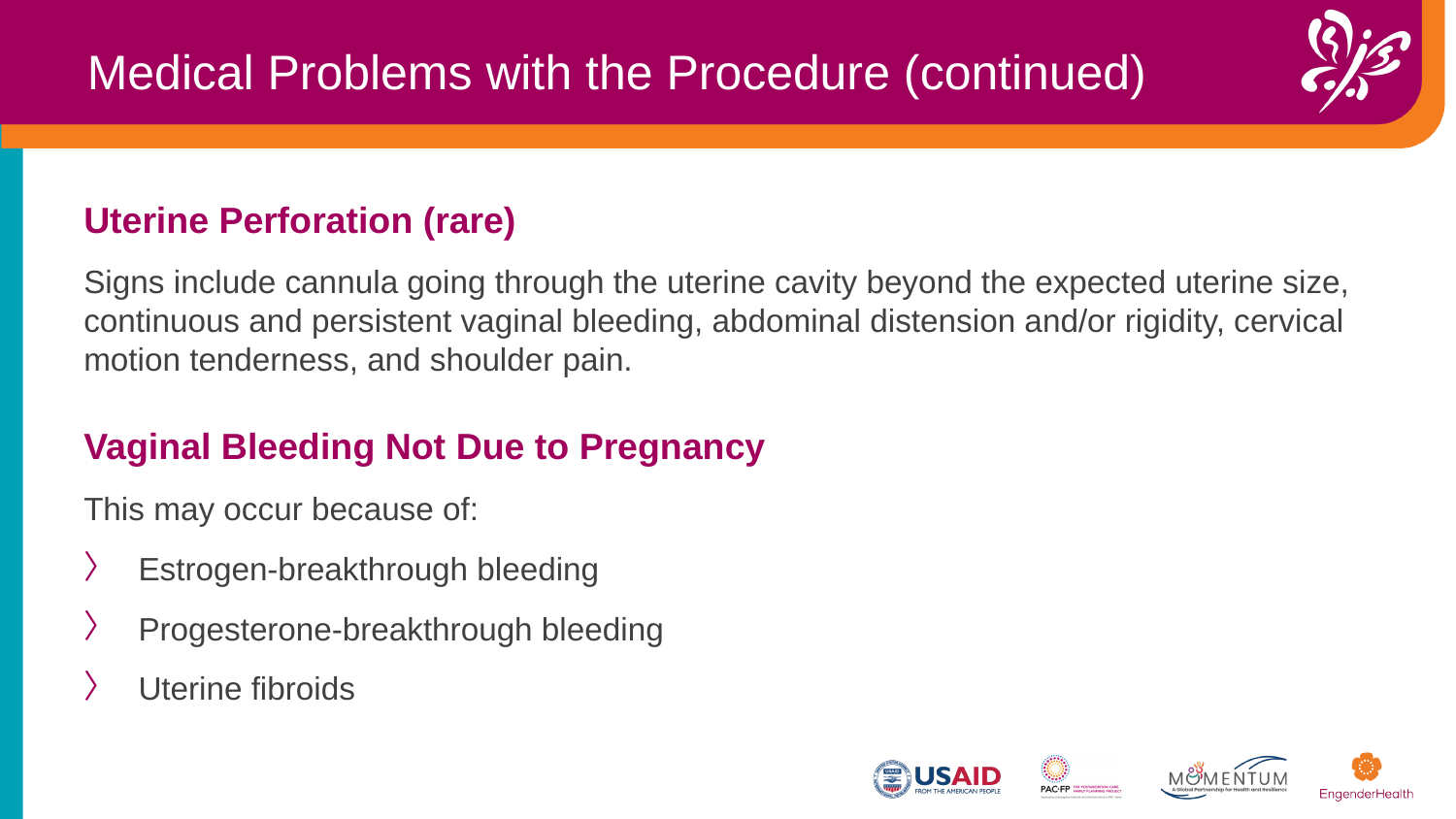

Medical Problems with the Procedure (continued)
Uterine Perforation (rare)
Signs include cannula going through the uterine cavity beyond the expected uterine size, continuous and persistent vaginal bleeding, abdominal distension and/or rigidity, cervical motion tenderness, and shoulder pain.
Vaginal Bleeding Not Due to Pregnancy
This may occur because of:
Estrogen-breakthrough bleeding
Progesterone-breakthrough bleeding
Uterine fibroids